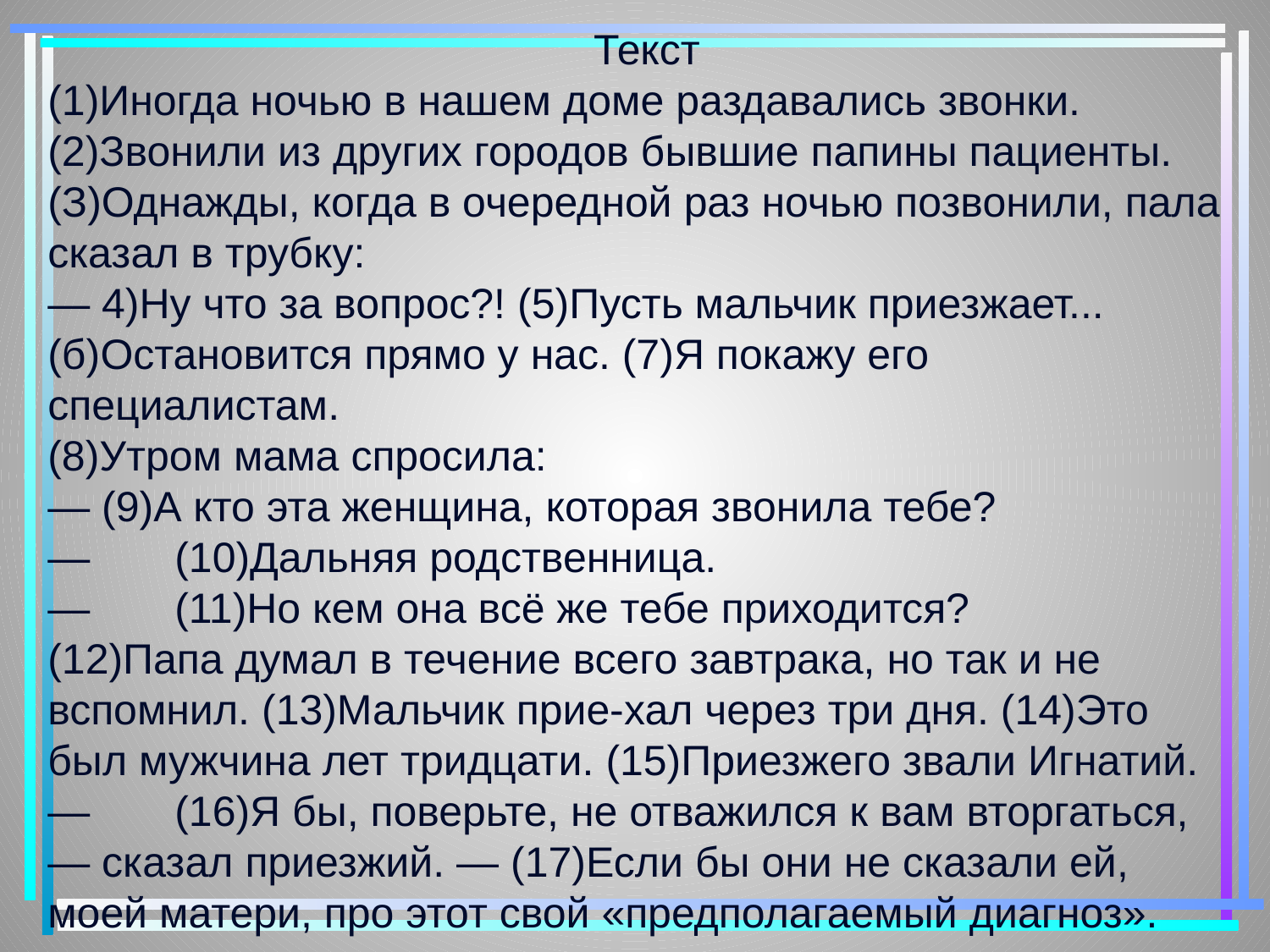

Текст
(1)Иногда ночью в нашем доме раздавались звонки. (2)Звонили из других городов бывшие папины пациенты.
(З)Однажды, когда в очередной раз ночью позвонили, пала сказал в трубку:
— 4)Ну что за вопрос?! (5)Пусть мальчик приезжает... (б)Остановится прямо у нас. (7)Я покажу его специалистам.
(8)Утром мама спросила:
— (9)А кто эта женщина, которая звонила тебе?
—	(10)Дальняя родственница.
—	(11)Но кем она всё же тебе приходится?
(12)Папа думал в течение всего завтрака, но так и не вспомнил. (13)Мальчик прие-хал через три дня. (14)Это был мужчина лет тридцати. (15)Приезжего звали Игнатий.
—	(16)Я бы, поверьте, не отважился к вам вторгаться, — сказал приезжий. — (17)Если бы они не сказали ей, моей матери, про этот свой «предполагаемый диагноз».